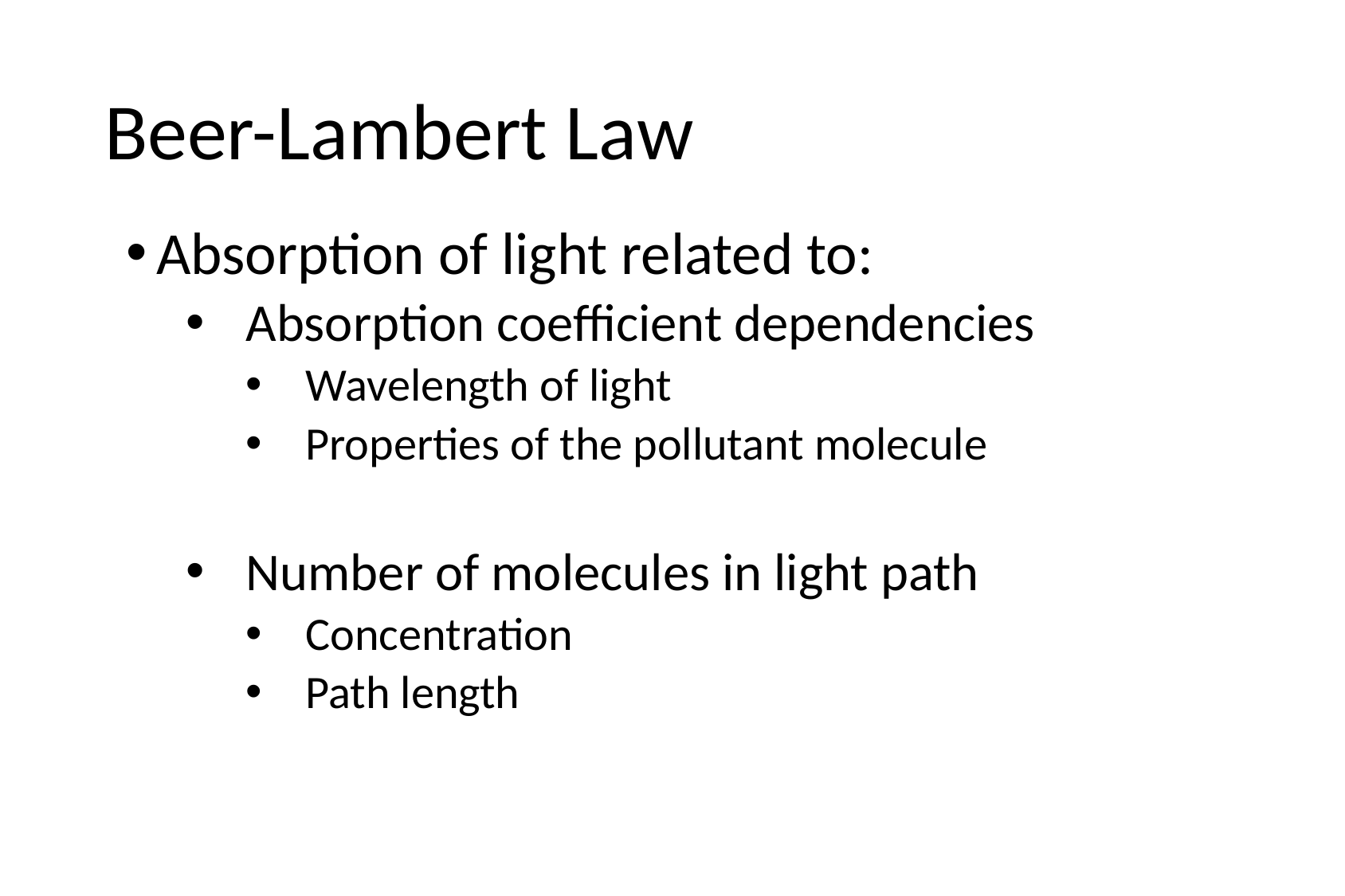

# Beer-Lambert Law
Absorption of light related to:
Absorption coefficient dependencies
Wavelength of light
Properties of the pollutant molecule

Number of molecules in light path
Concentration
Path length